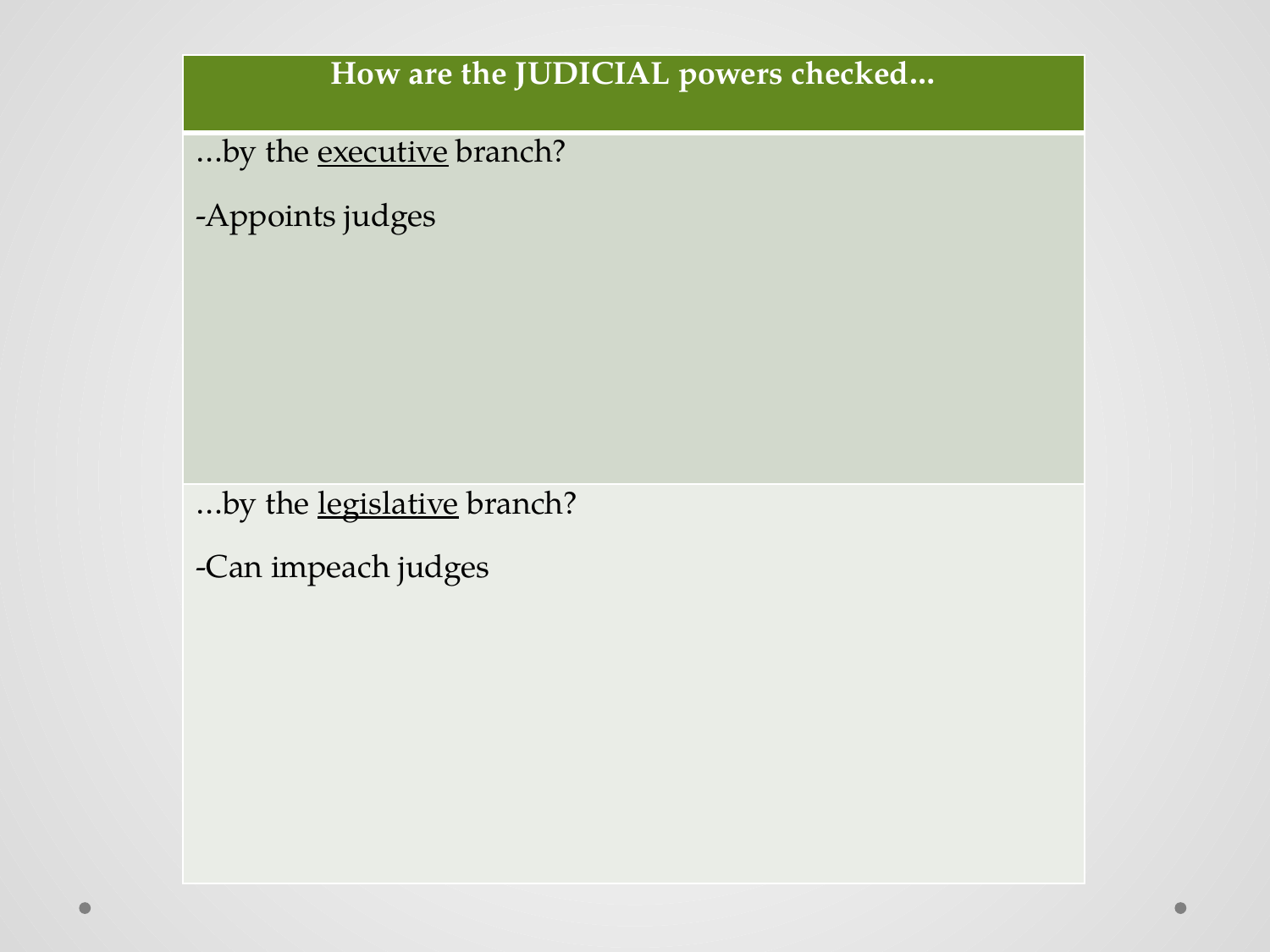

| How are the JUDICIAL powers checked… |
| --- |
| …by the executive branch? -Appoints judges |
| …by the legislative branch? -Can impeach judges |